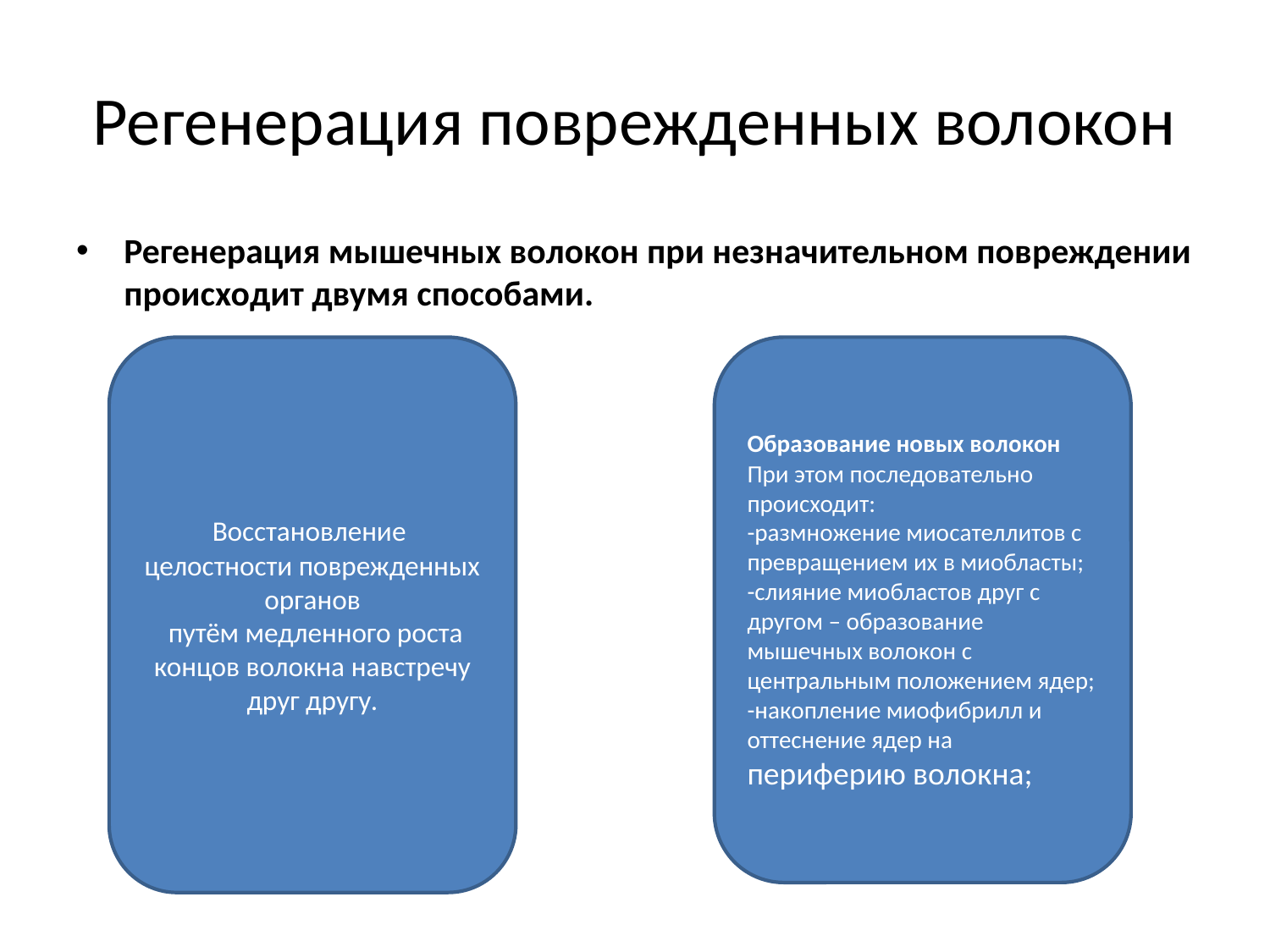

# Регенерация поврежденных волокон
Регенерация мышечных волокон при незначительном повреждении происходит двумя способами.

Восстановление  целостности поврежденных органов
 путём медленного роста концов волокна навстречу друг другу.
Образование новых волокон При этом последовательно происходит:
-размножение миосателлитов с превращением их в миобласты;
-слияние миобластов друг с другом – образование мышечных волокон с центральным положением ядер;
-накопление миофибрилл и оттеснение ядер на периферию волокна;